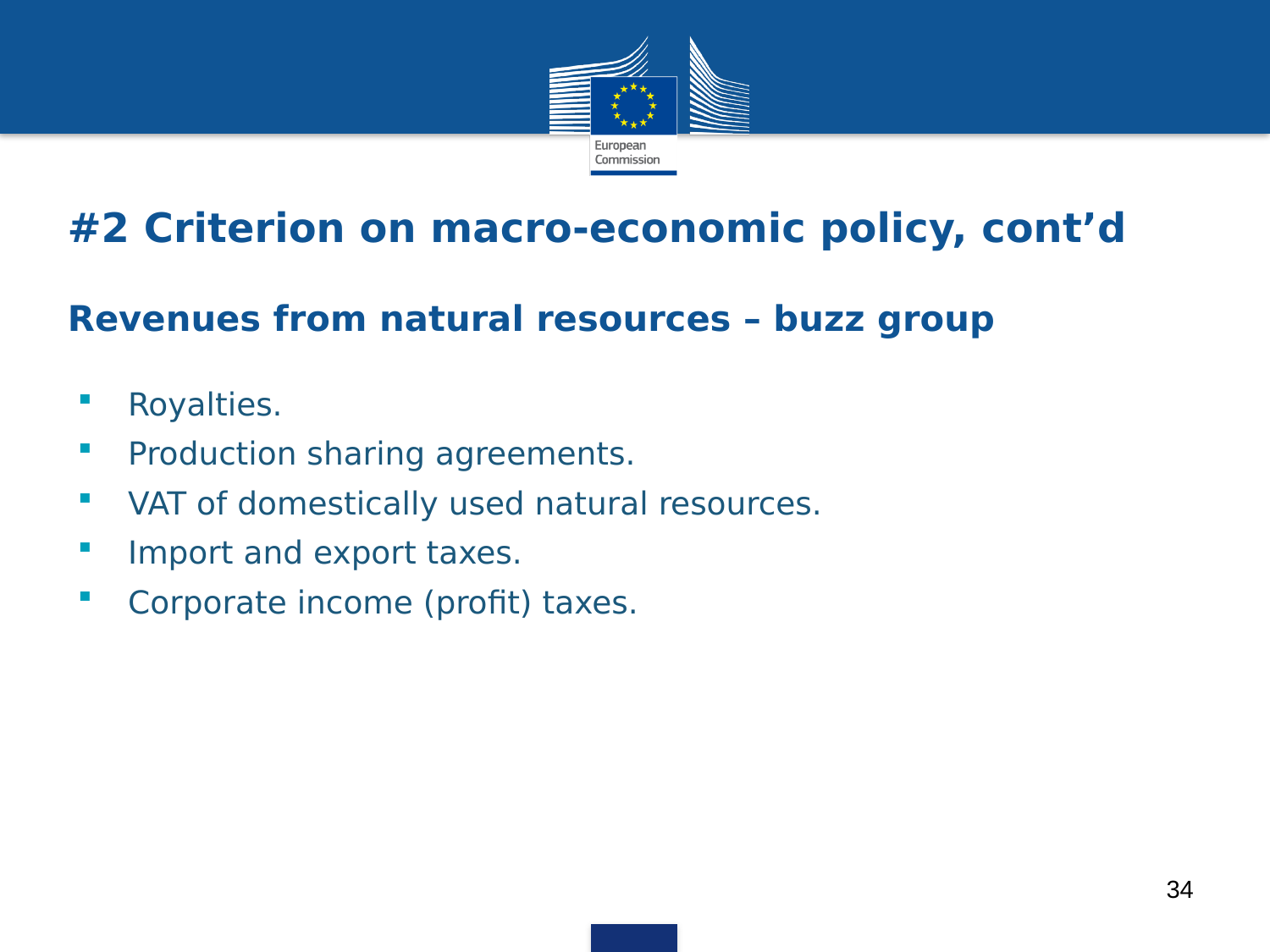

#2 Criterion on macro-economic policy, cont’d
# Revenues from natural resources – buzz group
Royalties.
Production sharing agreements.
VAT of domestically used natural resources.
Import and export taxes.
Corporate income (profit) taxes.

34